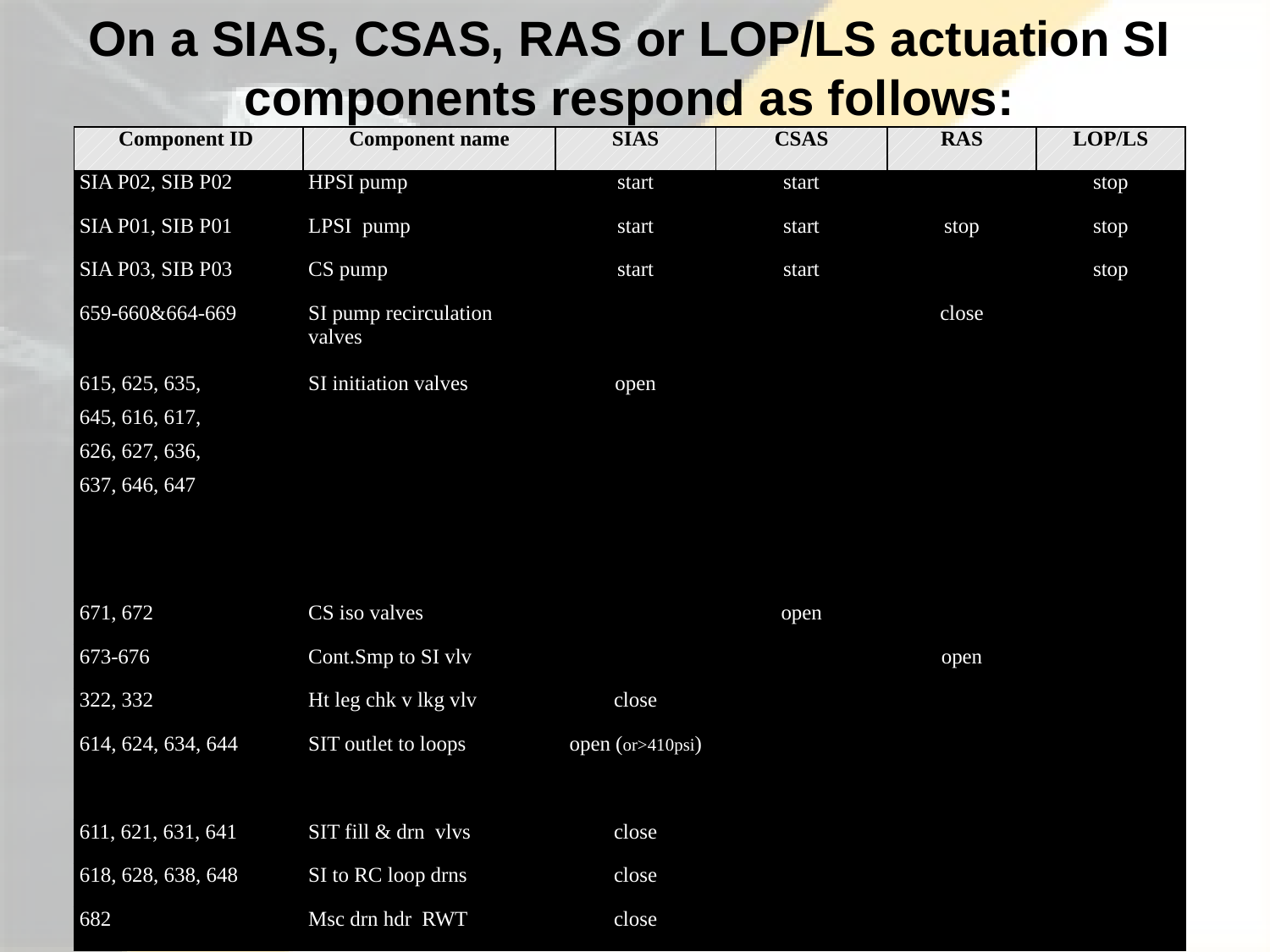

On a SIAS, CSAS, RAS or LOP/LS actuation SI components respond as follows:

| Component ID | Component name | SIAS | CSAS | RAS | LOP/LS |
| --- | --- | --- | --- | --- | --- |
| SIA P02, SIB P02 | HPSI pump | start | start |  | stop |
| SIA P01, SIB P01 | LPSI pump | start | start | stop | stop |
| SIA P03, SIB P03 | CS pump | start | start |  | stop |
| 659-660&664-669 | SI pump recirculation valves |  |  | close |  |
| 615, 625, 635, 645, 616, 617, 626, 627, 636, 637, 646, 647 | SI initiation valves | open |  |  |  |
| 671, 672 | CS iso valves |  | open |  |  |
| 673-676 | Cont.Smp to SI vlv |  |  | open |  |
| 322, 332 | Ht leg chk v lkg vlv | close |  |  |  |
| 614, 624, 634, 644 | SIT outlet to loops | open (or>410psi) |  |  |  |
| 611, 621, 631, 641 | SIT fill & drn vlvs | close |  |  |  |
| 618, 628, 638, 648 | SI to RC loop drns | close |  |  |  |
| 682 | Msc drn hdr RWT | close |  |  |  |